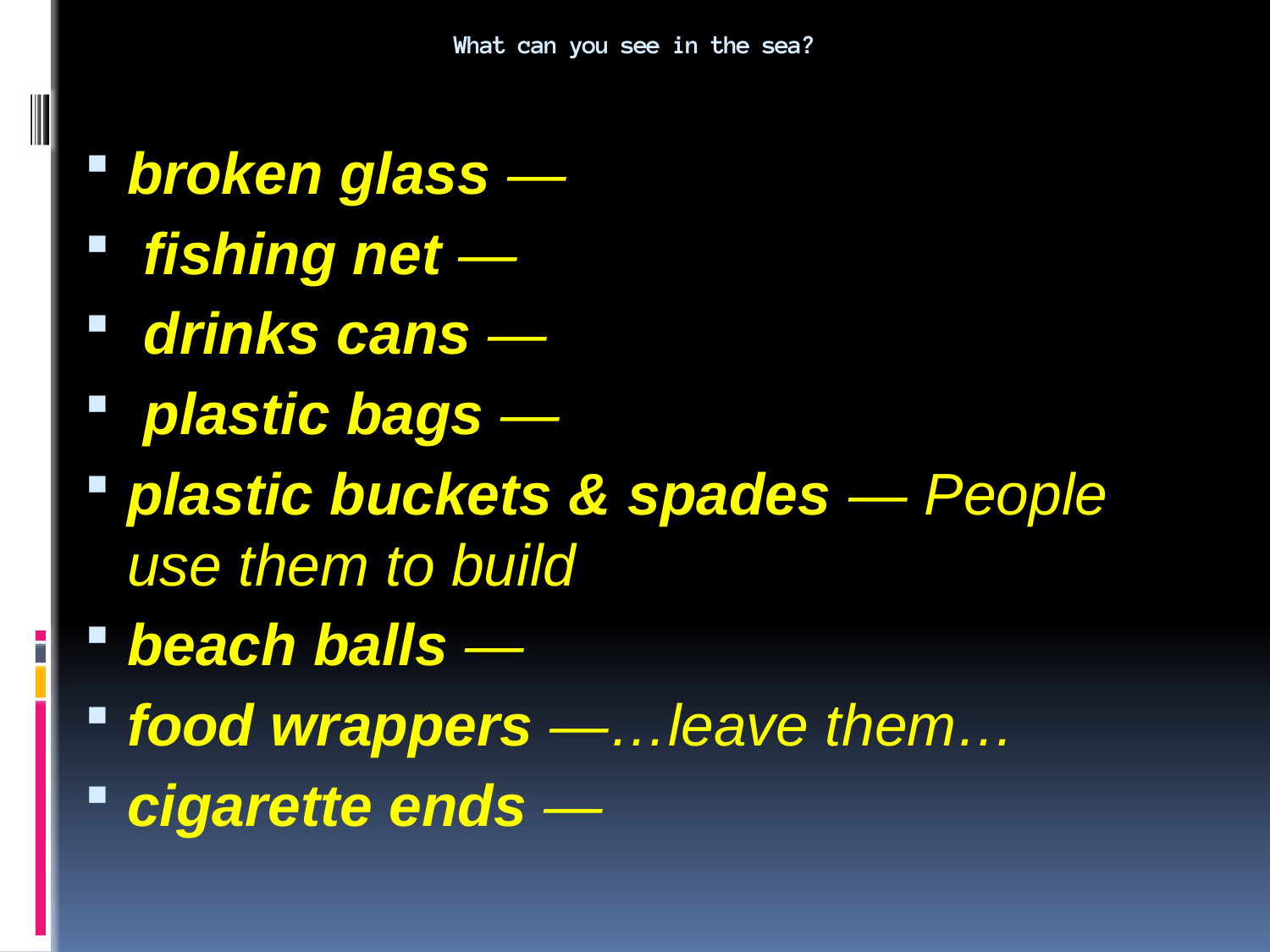

# What can you see in the sea?
broken glass —
 fishing net —
 drinks cans —
 plastic bags —
plastic buckets & spades — People use them to build
beach balls —
food wrappers —…leave them…
cigarette ends —